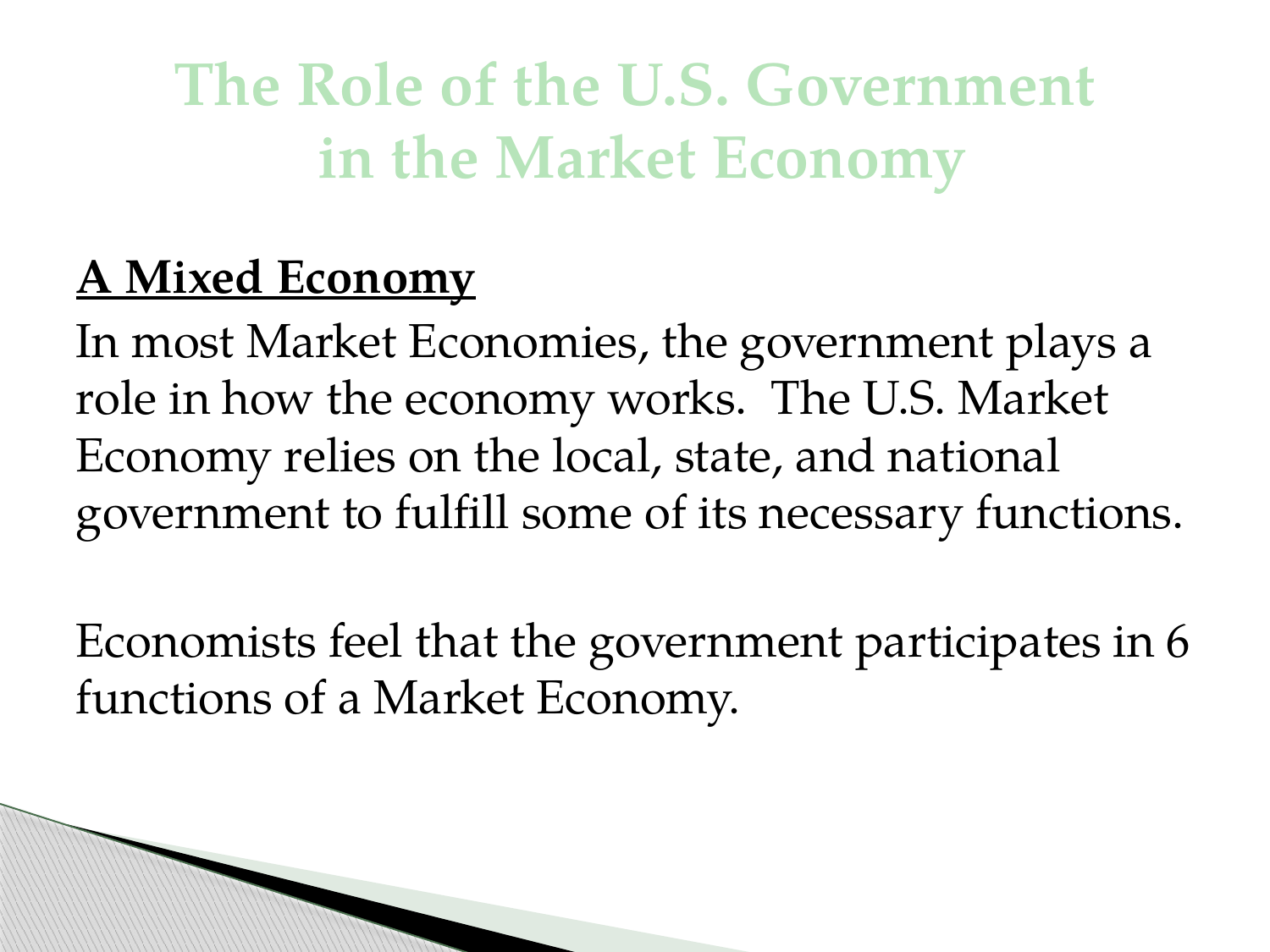

# The Role of the U.S. Government in the Market Economy
A Mixed Economy
In most Market Economies, the government plays a role in how the economy works.  The U.S. Market Economy relies on the local, state, and national government to fulfill some of its necessary functions.

Economists feel that the government participates in 6 functions of a Market Economy.